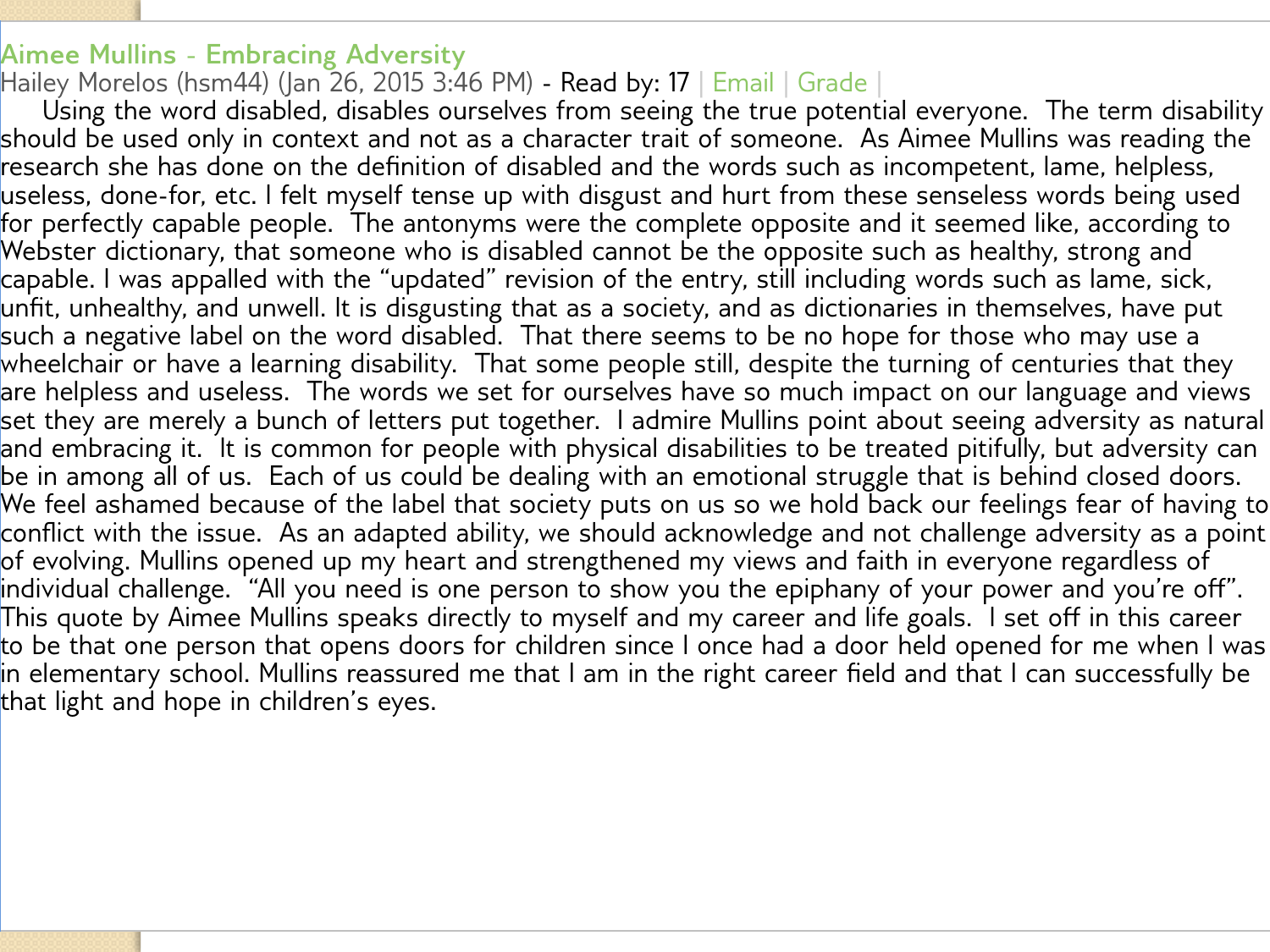

| Aimee Mullins - Embracing Adversity  Hailey Morelos (hsm44) (Jan 26, 2015 3:46 PM) - Read by: 17 | Email | Grade |      Using the word disabled, disables ourselves from seeing the true potential everyone.  The term disability should be used only in context and not as a character trait of someone.  As Aimee Mullins was reading the research she has done on the definition of disabled and the words such as incompetent, lame, helpless, useless, done-for, etc. I felt myself tense up with disgust and hurt from these senseless words being used for perfectly capable people.  The antonyms were the complete opposite and it seemed like, according to Webster dictionary, that someone who is disabled cannot be the opposite such as healthy, strong and capable. I was appalled with the “updated” revision of the entry, still including words such as lame, sick, unfit, unhealthy, and unwell. It is disgusting that as a society, and as dictionaries in themselves, have put such a negative label on the word disabled.  That there seems to be no hope for those who may use a wheelchair or have a learning disability.  That some people still, despite the turning of centuries that they are helpless and useless.  The words we set for ourselves have so much impact on our language and views set they are merely a bunch of letters put together.  I admire Mullins point about seeing adversity as natural and embracing it.  It is common for people with physical disabilities to be treated pitifully, but adversity can be in among all of us.  Each of us could be dealing with an emotional struggle that is behind closed doors.  We feel ashamed because of the label that society puts on us so we hold back our feelings fear of having to conflict with the issue.  As an adapted ability, we should acknowledge and not challenge adversity as a point of evolving. Mullins opened up my heart and strengthened my views and faith in everyone regardless of individual challenge.  “All you need is one person to show you the epiphany of your power and you’re off”.  This quote by Aimee Mullins speaks directly to myself and my career and life goals.  I set off in this career to be that one person that opens doors for children since I once had a door held opened for me when I was in elementary school. Mullins reassured me that I am in the right career field and that I can successfully be that light and hope in children’s eyes. |
| --- |